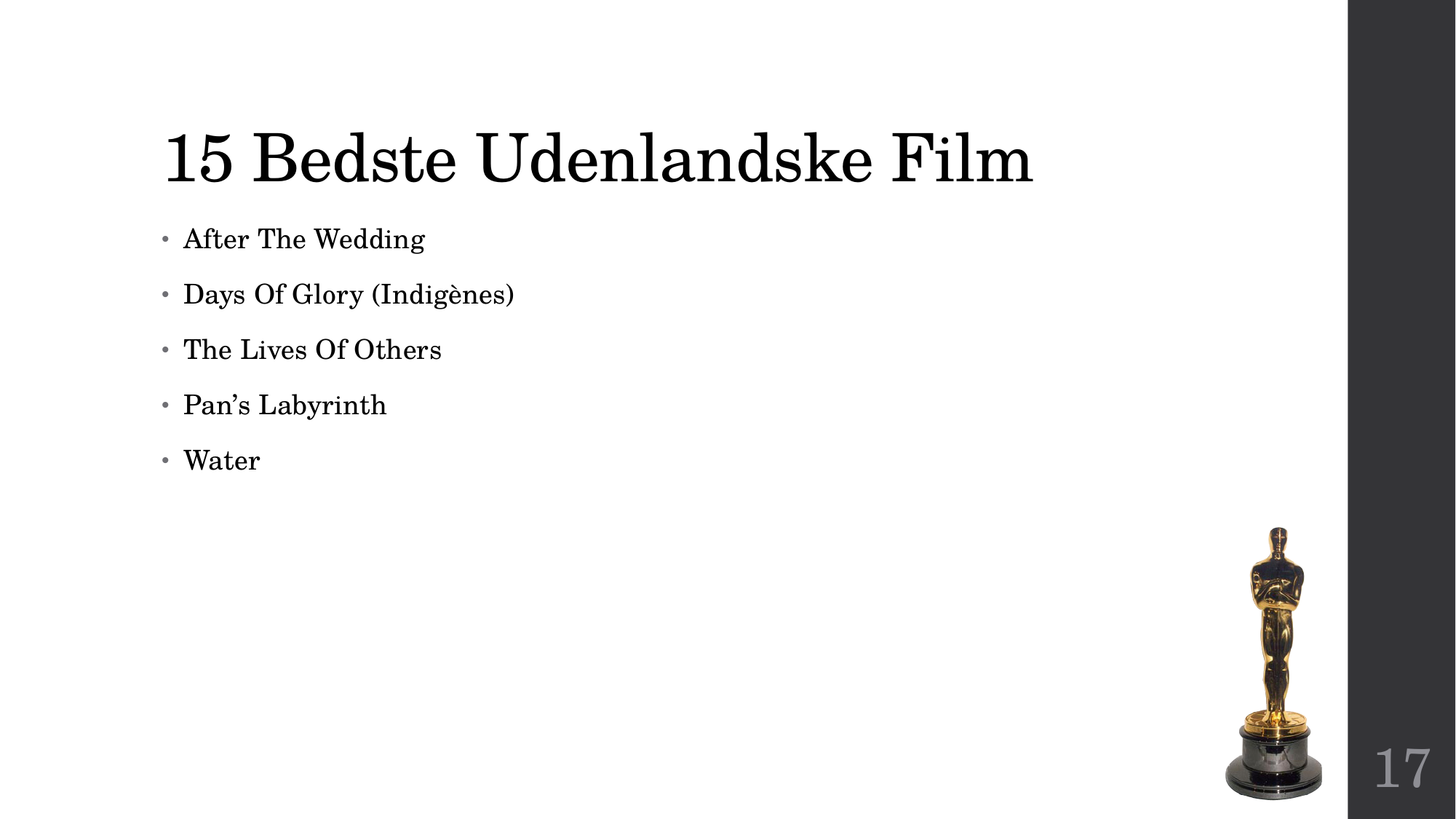

# 15 Bedste Udenlandske Film
After The Wedding
Days Of Glory (Indigènes)
The Lives Of Others
Pan’s Labyrinth
Water
17